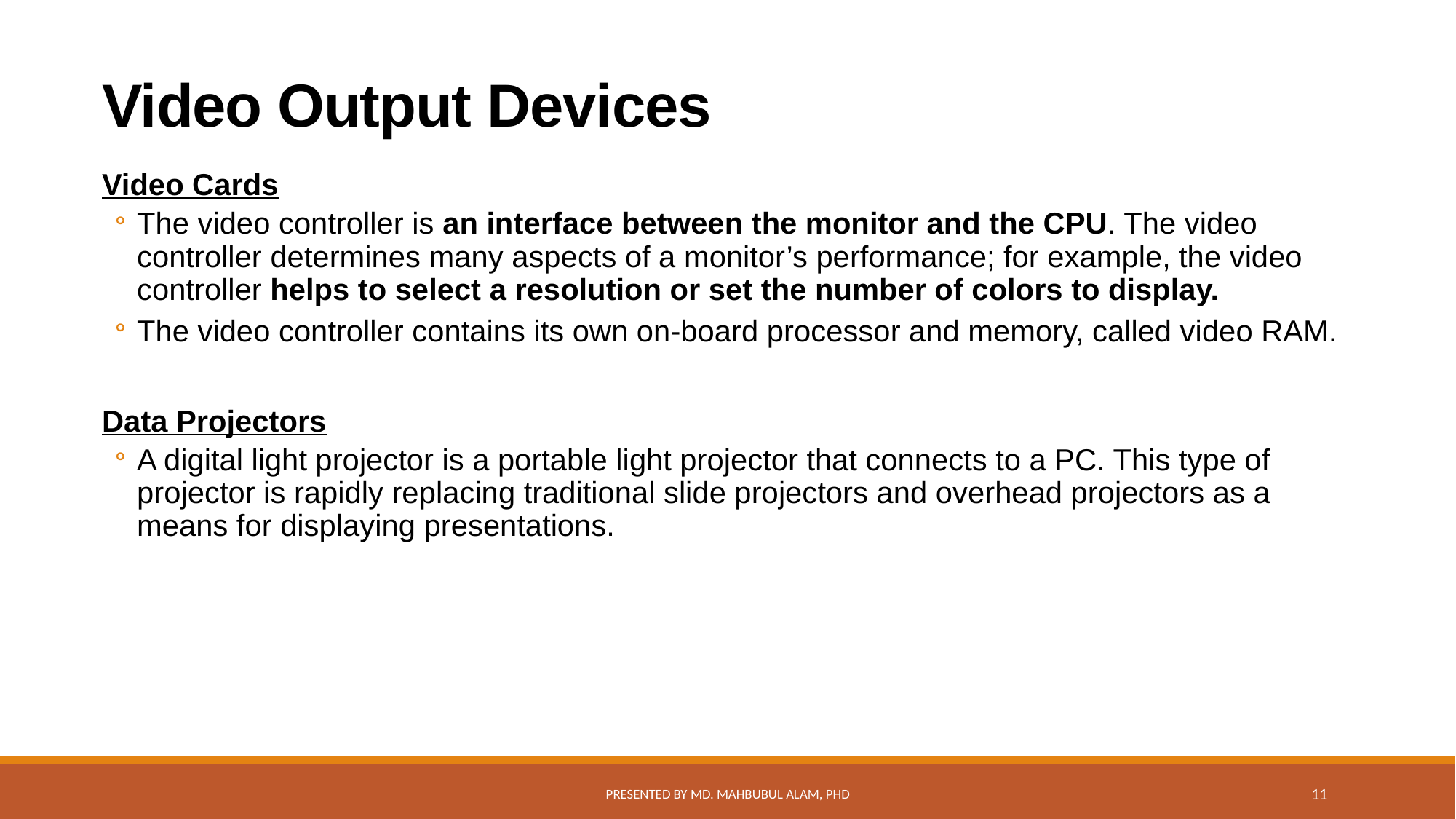

# Video Output Devices
Video Cards
The video controller is an interface between the monitor and the CPU. The video controller determines many aspects of a monitor’s performance; for example, the video controller helps to select a resolution or set the number of colors to display.
The video controller contains its own on-board processor and memory, called video RAM.
Data Projectors
A digital light projector is a portable light projector that connects to a PC. This type of projector is rapidly replacing traditional slide projectors and overhead projectors as a means for displaying presentations.
Presented by Md. Mahbubul Alam, PhD
11